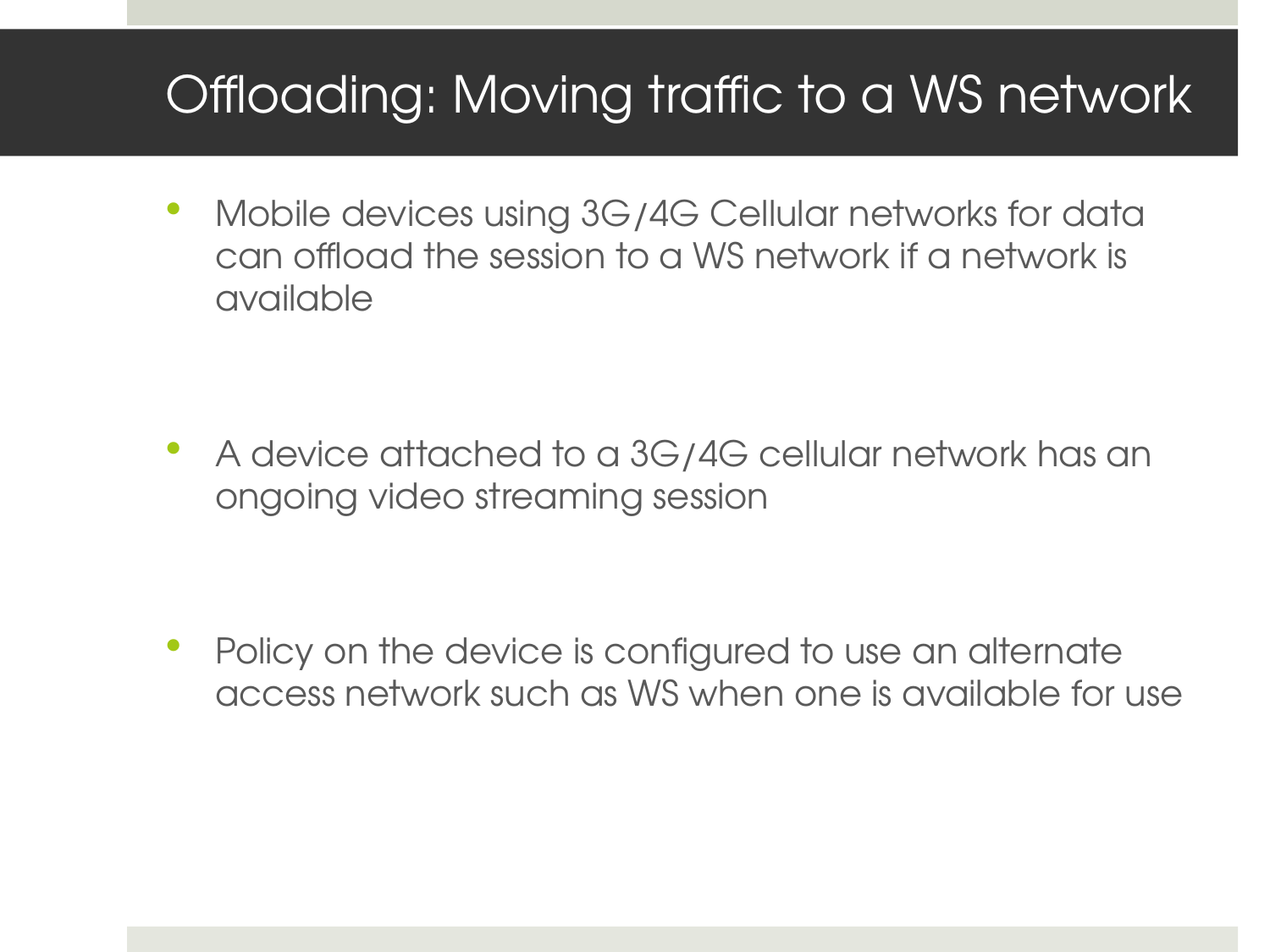

# Offloading: Moving traffic to a WS network
Mobile devices using 3G/4G Cellular networks for data can offload the session to a WS network if a network is available

A device attached to a 3G/4G cellular network has an ongoing video streaming session

Policy on the device is configured to use an alternate access network such as WS when one is available for use